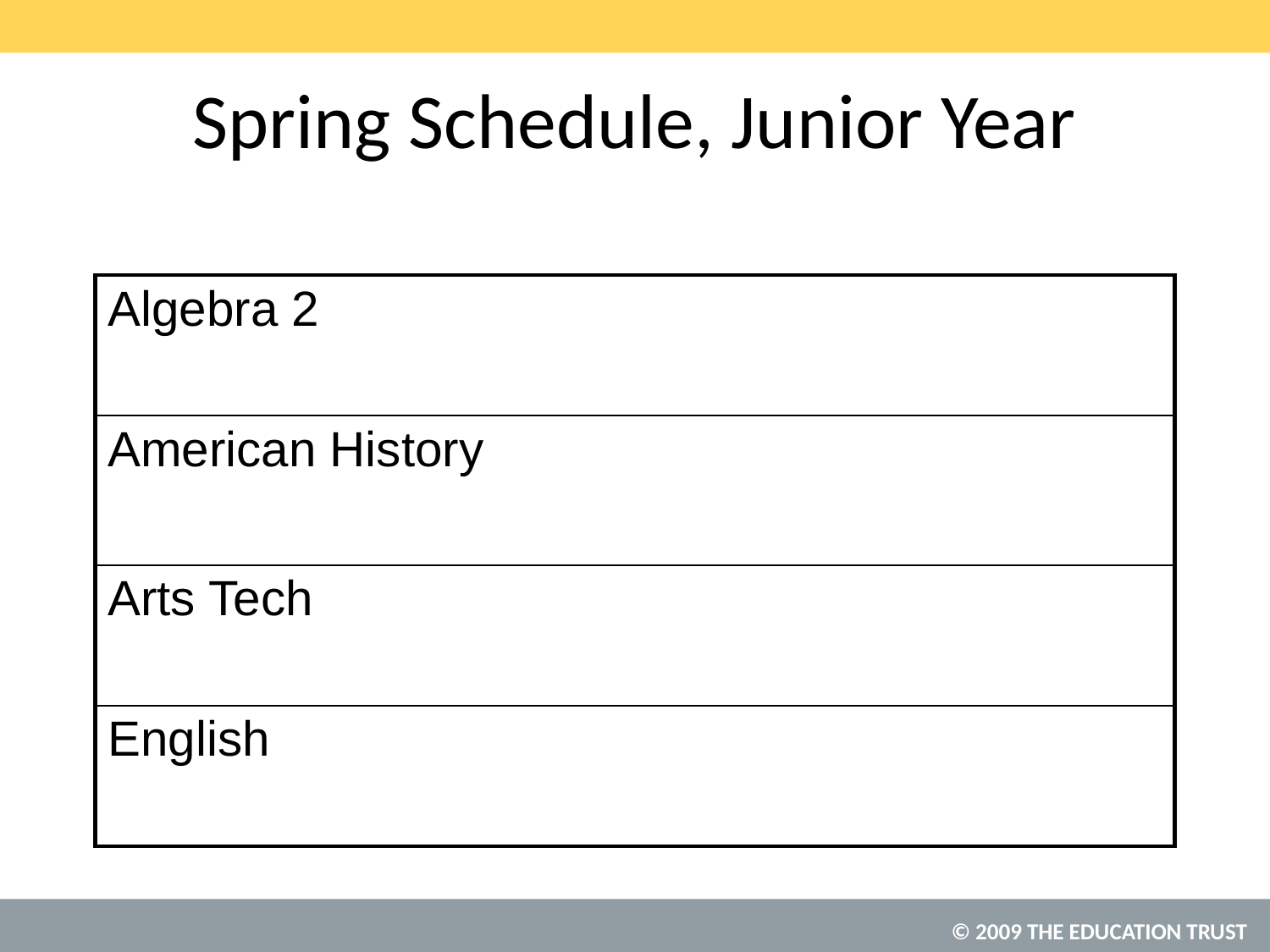

# Spring Schedule, Junior Year
| Algebra 2 |
| --- |
| American History |
| Arts Tech |
| English |